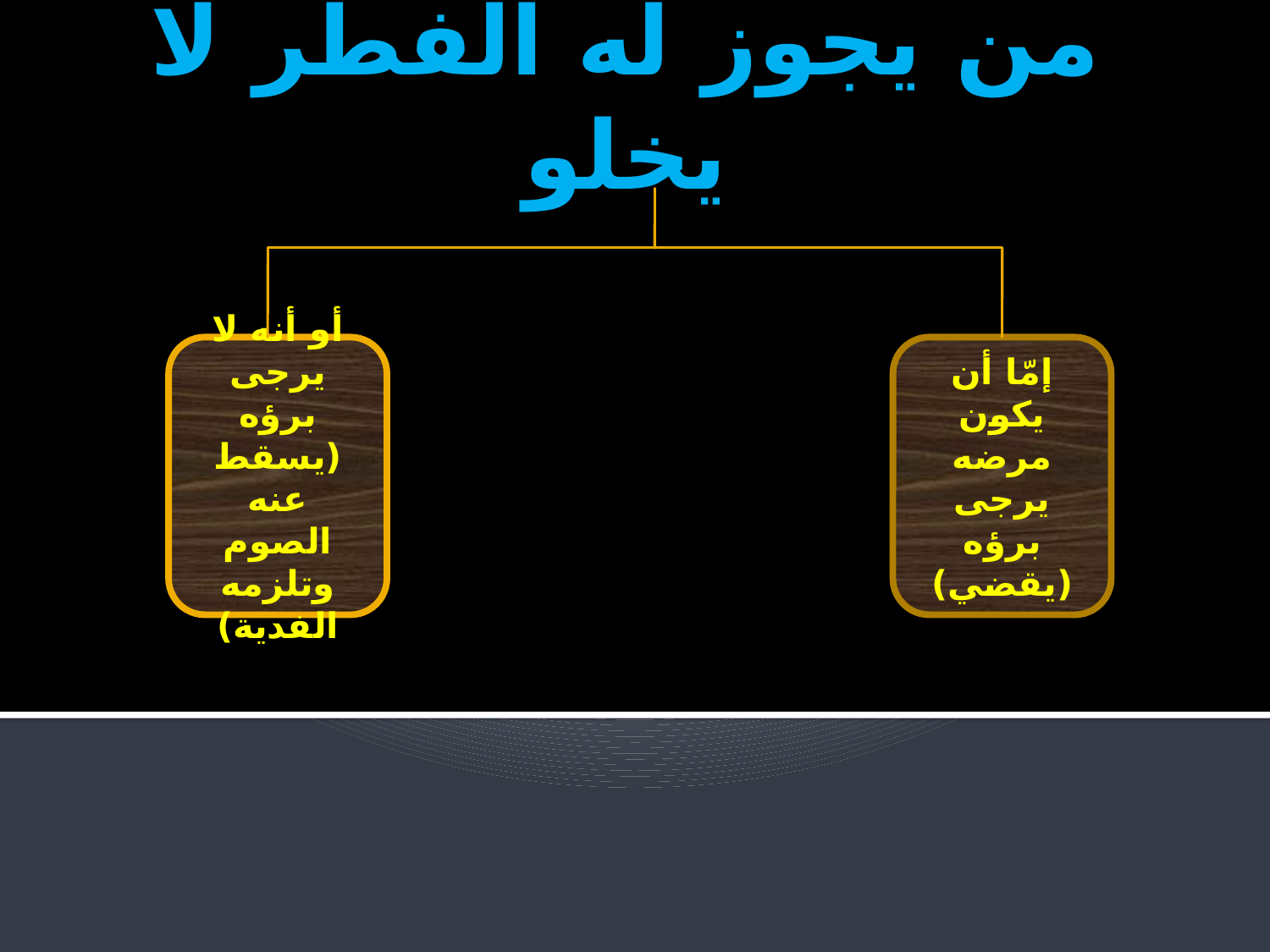

من يجوز له الفطر لا يخلو
أو أنه لا يرجى برؤه (يسقط عنه الصوم وتلزمه الفدية)
إمّا أن يكون مرضه يرجى برؤه (يقضي)